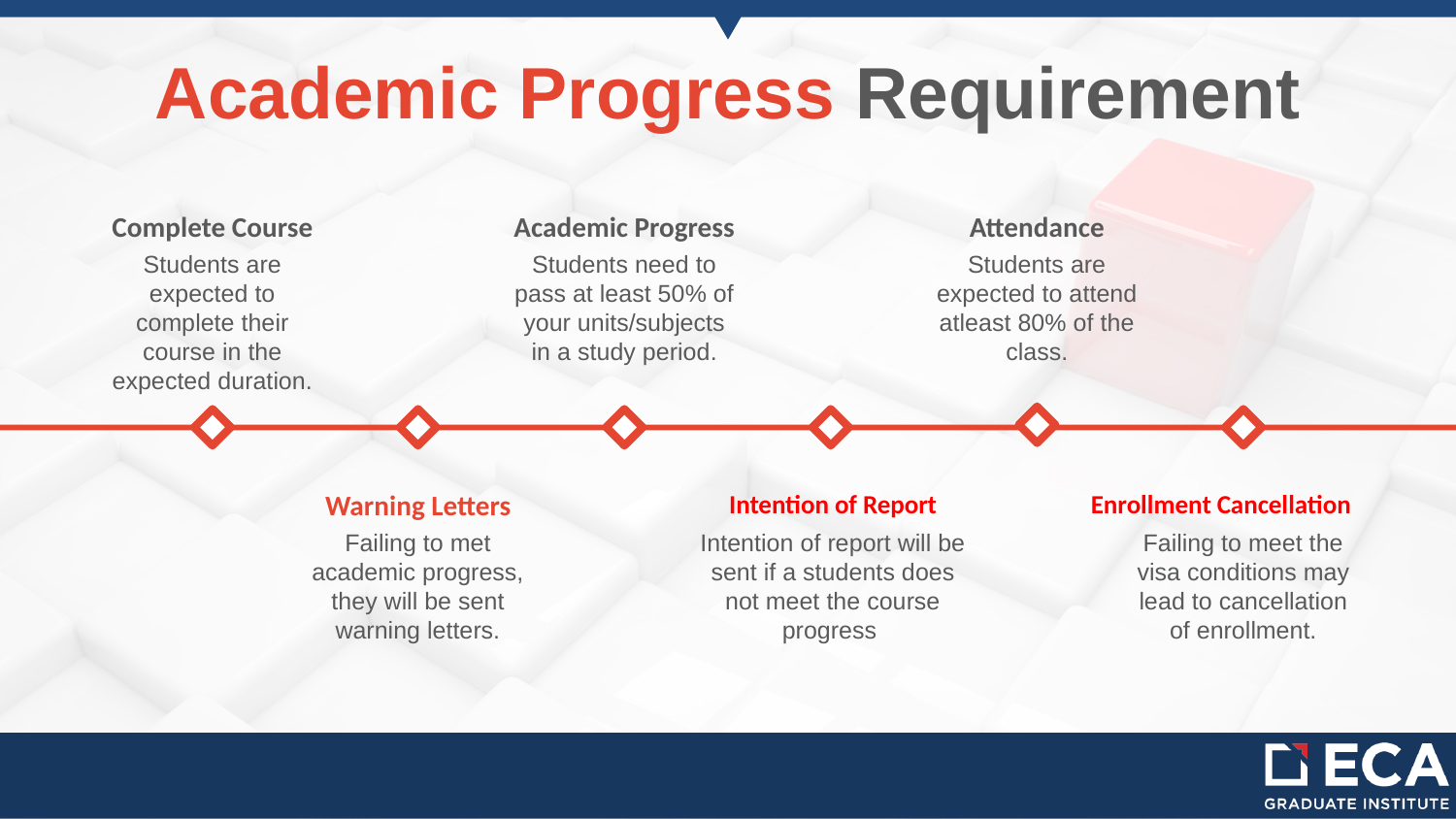

# Academic Progress Requirement
Complete Course
Students are expected to complete their course in the expected duration.
Academic Progress
Students need to pass at least 50% of your units/subjects in a study period.
Attendance
Students are expected to attend atleast 80% of the class.

Warning Letters
Failing to met academic progress, they will be sent warning letters.
Intention of Report
Intention of report will be sent if a students does not meet the course progress
Enrollment Cancellation
Failing to meet the visa conditions may lead to cancellation of enrollment.